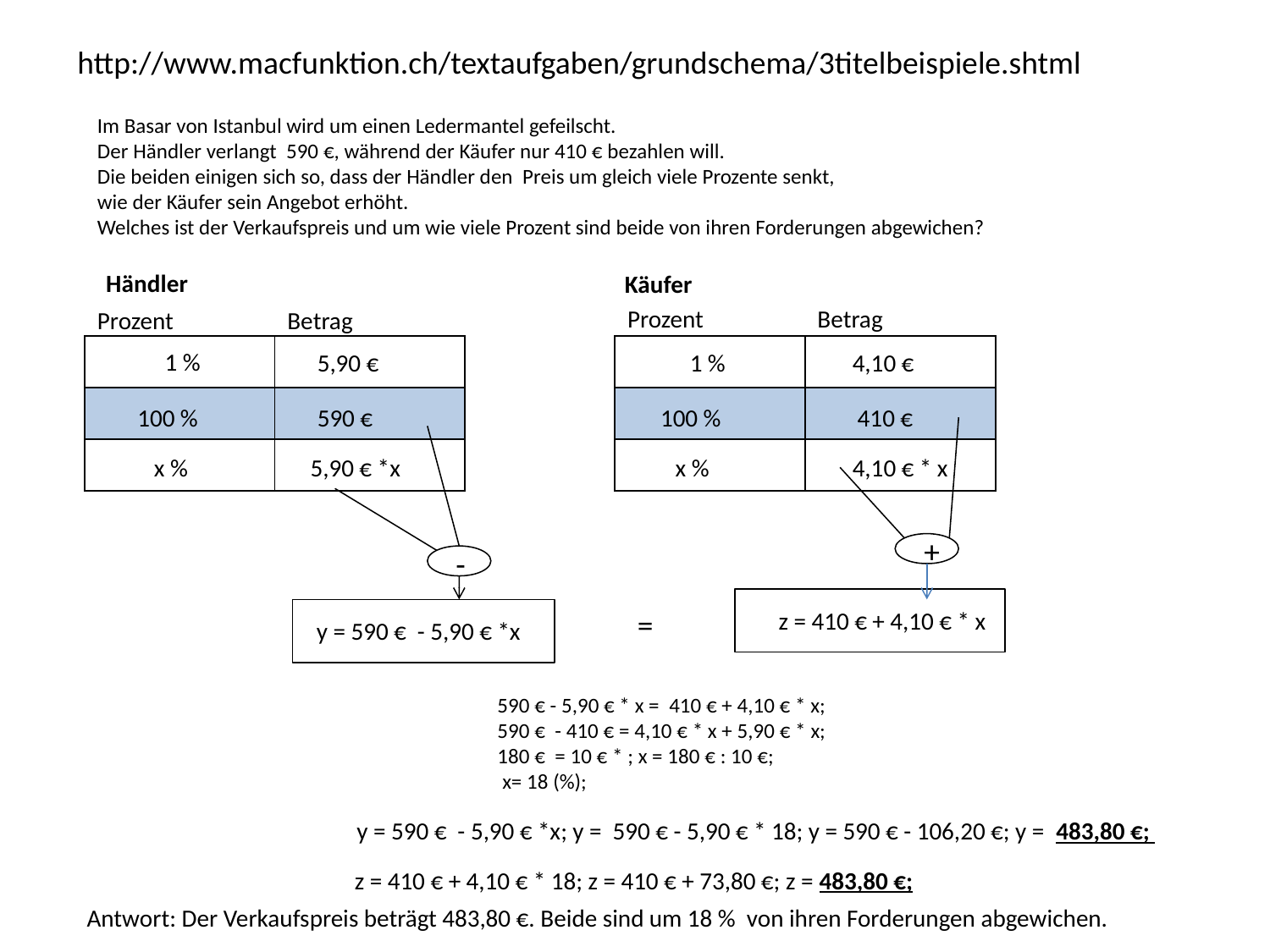

http://www.macfunktion.ch/textaufgaben/grundschema/3titelbeispiele.shtml
Im Basar von Istanbul wird um einen Ledermantel gefeilscht.
Der Händler verlangt  590 €, während der Käufer nur 410 € bezahlen will.
Die beiden einigen sich so, dass der Händler den  Preis um gleich viele Prozente senkt,
wie der Käufer sein Angebot erhöht.
Welches ist der Verkaufspreis und um wie viele Prozent sind beide von ihren Forderungen abgewichen?
Händler

Käufer

Betrag
Prozent
Prozent
Betrag
|  |  |
| --- | --- |
|  |  |
|  |  |
|  |  |
| --- | --- |
|  |  |
|  |  |
1 %
5,90 €
1 %
4,10 €
100 %
100 %
590 €
410 €
   x %
   x %
 5,90 € *x
4,10 € * x
+

-

=

  z = 410 € + 4,10 € * x
 y = 590 €  - 5,90 € *x
590 € - 5,90 € * x =  410 € + 4,10 € * x;
590 €  - 410 € = 4,10 € * x + 5,90 € * x;
180 €  = 10 € * ; x = 180 € : 10 €;
 x= 18 (%);

 y = 590 €  - 5,90 € *x; y =  590 € - 5,90 € * 18; y = 590 € - 106,20 €; y =  483,80 €;
           z = 410 € + 4,10 € * 18; z = 410 € + 73,80 €; z = 483,80 €;
Antwort: Der Verkaufspreis beträgt 483,80 €. Beide sind um 18 %  von ihren Forderungen abgewichen.